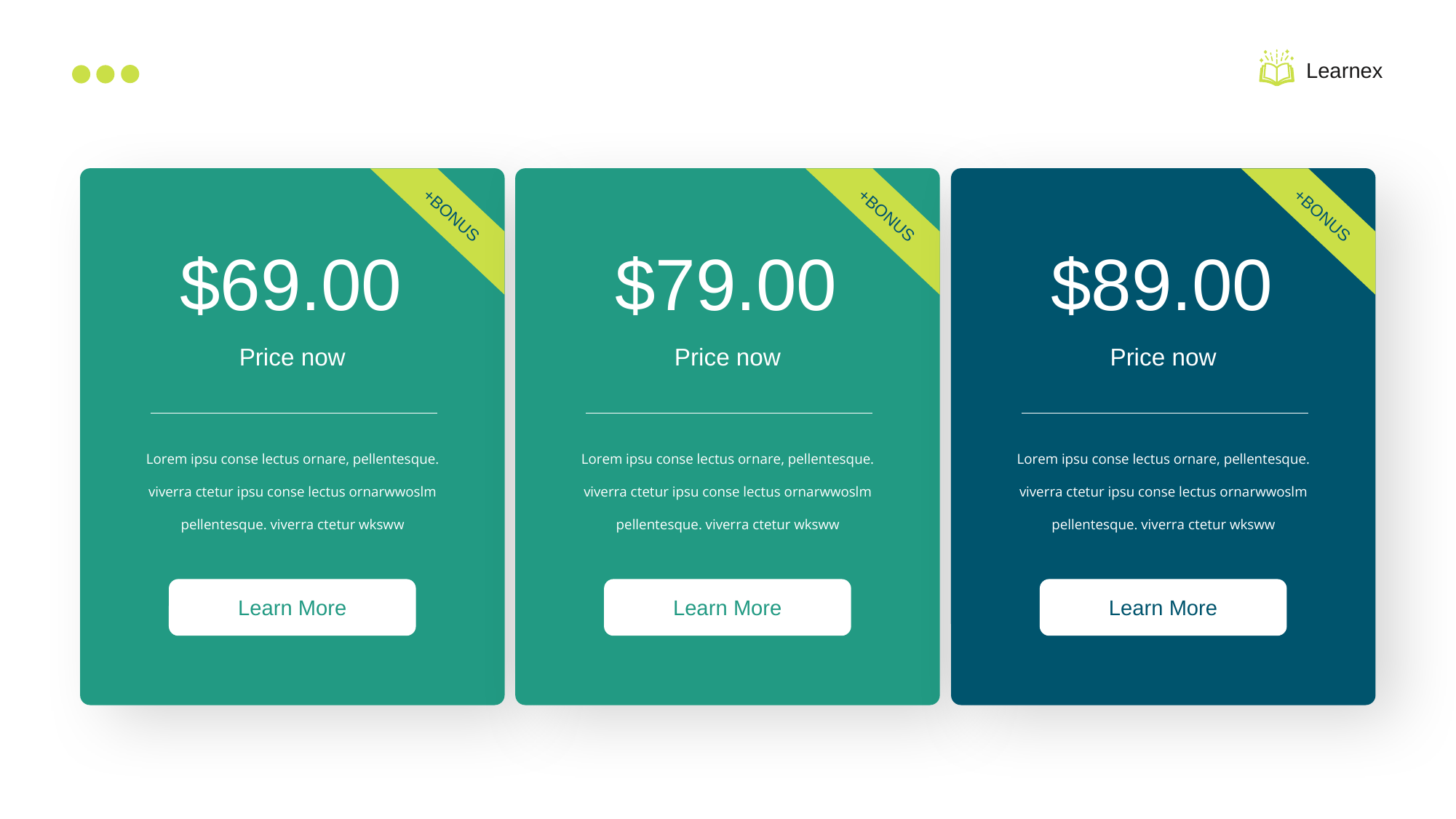

Learnex

+BONUS
+BONUS
+BONUS

$89.00
$69.00
$79.00
Price now
Price now
Price now
Lorem ipsu conse lectus ornare, pellentesque. viverra ctetur ipsu conse lectus ornarwwoslm pellentesque. viverra ctetur wksww
Lorem ipsu conse lectus ornare, pellentesque. viverra ctetur ipsu conse lectus ornarwwoslm pellentesque. viverra ctetur wksww
Lorem ipsu conse lectus ornare, pellentesque. viverra ctetur ipsu conse lectus ornarwwoslm pellentesque. viverra ctetur wksww

Learn More
Learn More
Learn More